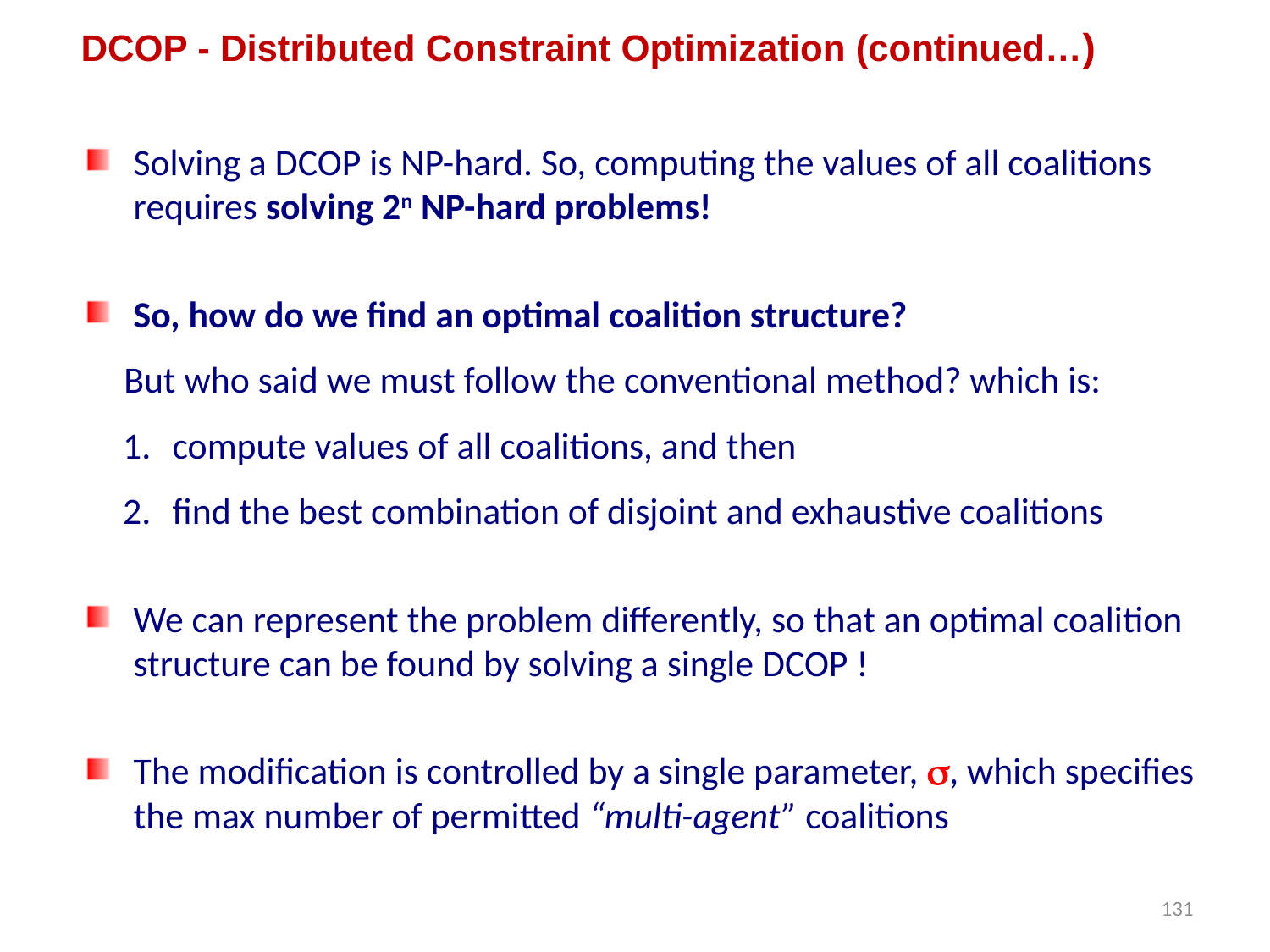

DCOP - Distributed Constraint Optimization (continued…)
Solving a DCOP is NP-hard. So, computing the values of all coalitions requires solving 2n NP-hard problems!

So, how do we find an optimal coalition structure?

But who said we must follow the conventional method? which is:

compute values of all coalitions, and then

find the best combination of disjoint and exhaustive coalitions

We can represent the problem differently, so that an optimal coalition structure can be found by solving a single DCOP !

The modification is controlled by a single parameter, σ, which specifies the max number of permitted “multi-agent” coalitions
131